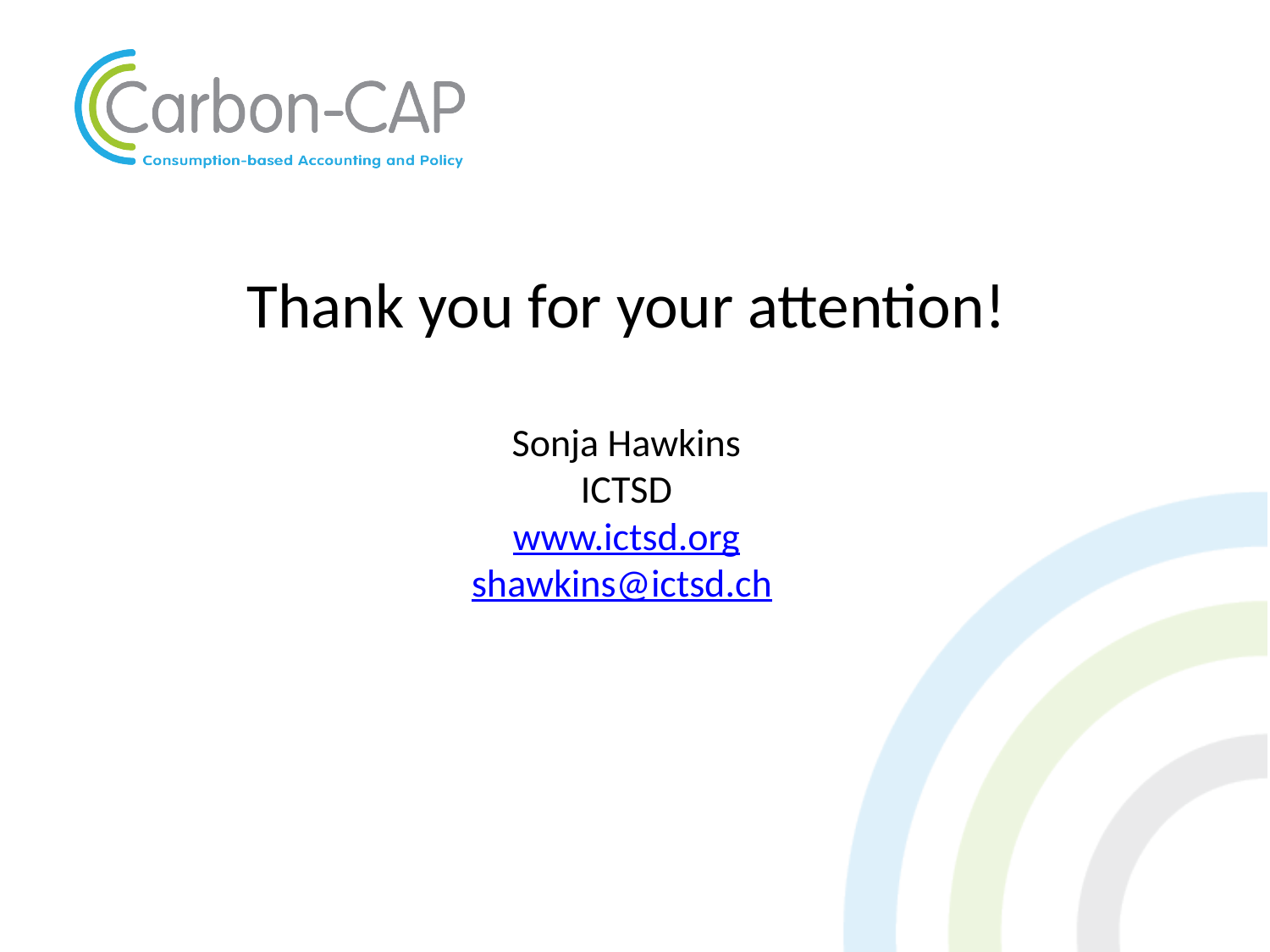

# Thank you for your attention! Sonja Hawkins ICTSD www.ictsd.org shawkins@ictsd.ch